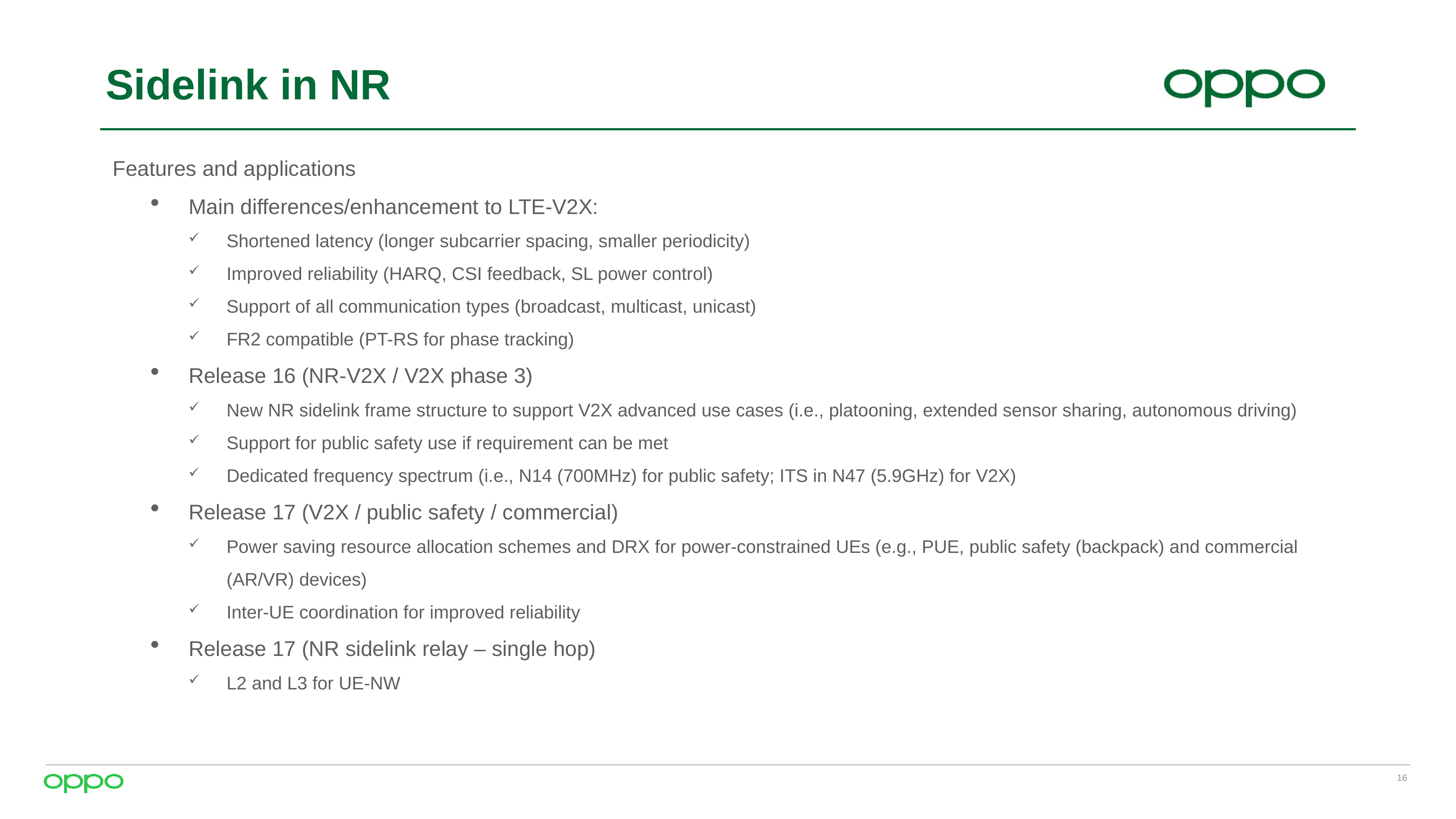

# Sidelink in NR
Features and applications
Main differences/enhancement to LTE-V2X:
Shortened latency (longer subcarrier spacing, smaller periodicity)
Improved reliability (HARQ, CSI feedback, SL power control)
Support of all communication types (broadcast, multicast, unicast)
FR2 compatible (PT-RS for phase tracking)
Release 16 (NR-V2X / V2X phase 3)
New NR sidelink frame structure to support V2X advanced use cases (i.e., platooning, extended sensor sharing, autonomous driving)
Support for public safety use if requirement can be met
Dedicated frequency spectrum (i.e., N14 (700MHz) for public safety; ITS in N47 (5.9GHz) for V2X)
Release 17 (V2X / public safety / commercial)
Power saving resource allocation schemes and DRX for power-constrained UEs (e.g., PUE, public safety (backpack) and commercial (AR/VR) devices)
Inter-UE coordination for improved reliability
Release 17 (NR sidelink relay – single hop)
L2 and L3 for UE-NW